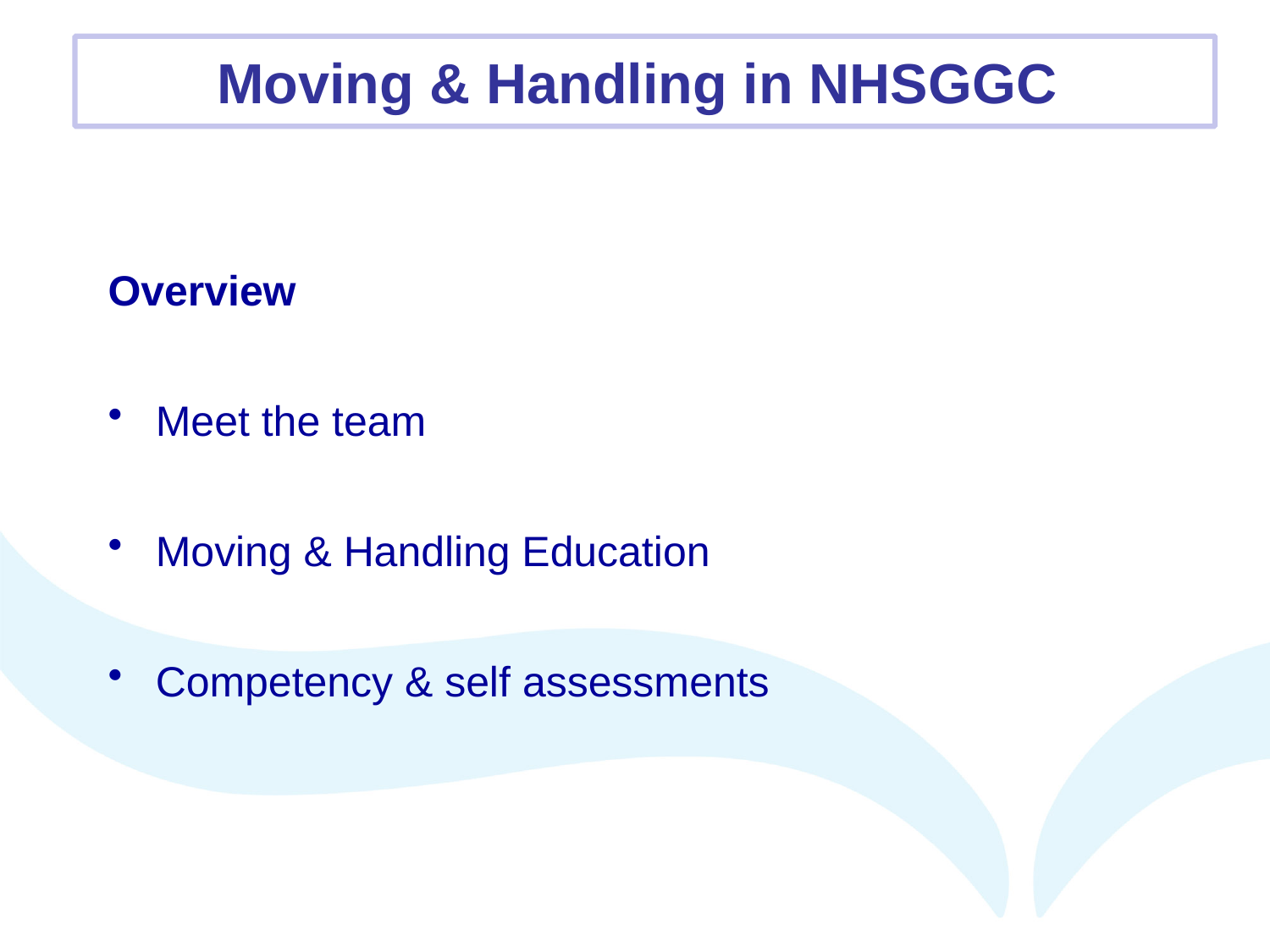

Moving & Handling in NHSGGC
Overview
Meet the team
Moving & Handling Education
Competency & self assessments